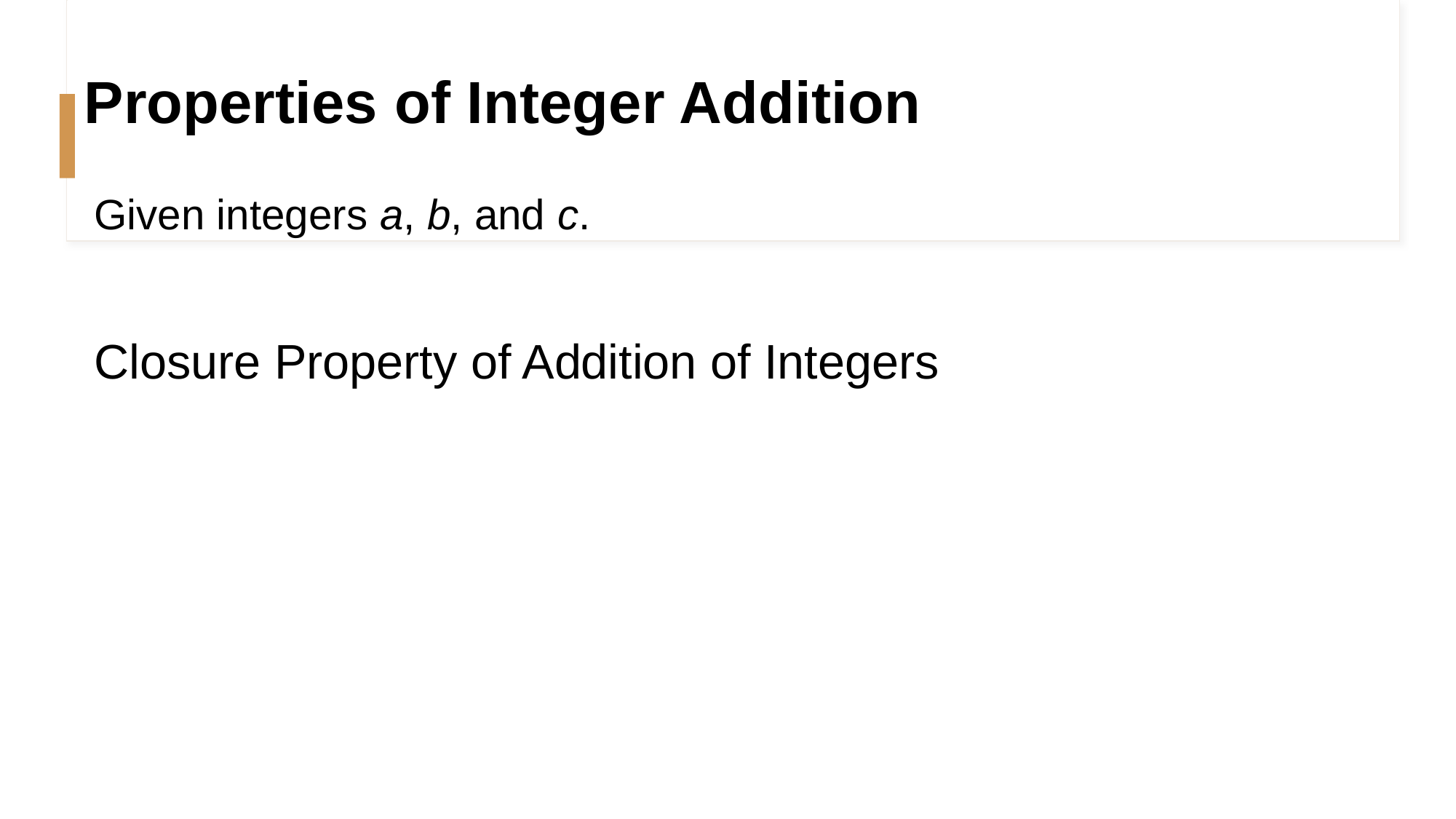

# Properties of Integer Addition
Given integers a, b, and c.

Closure Property of Addition of Integers